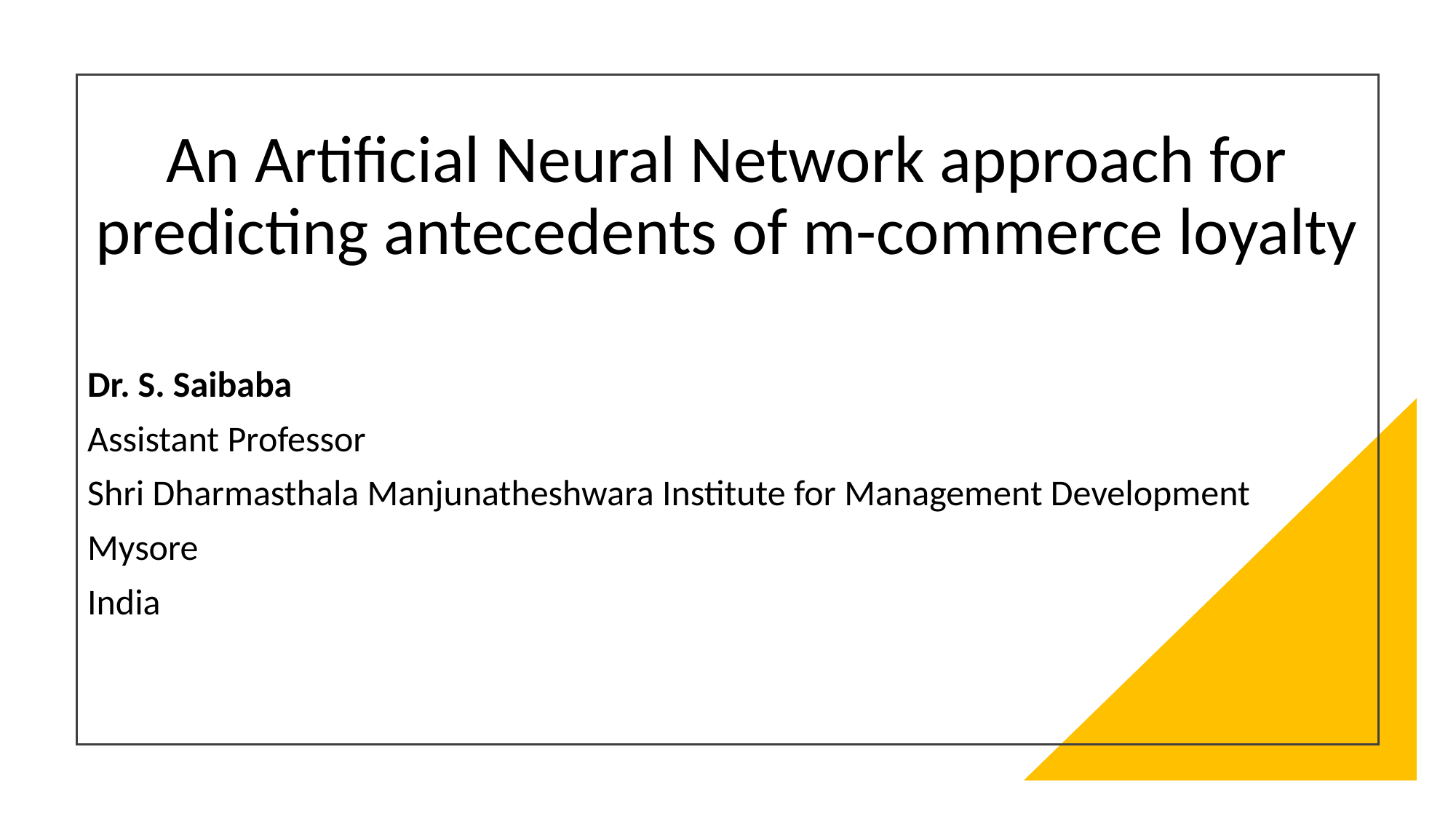

# An Artificial Neural Network approach for predicting antecedents of m-commerce loyalty
Dr. S. Saibaba
Assistant Professor
Shri Dharmasthala Manjunatheshwara Institute for Management Development
Mysore
India